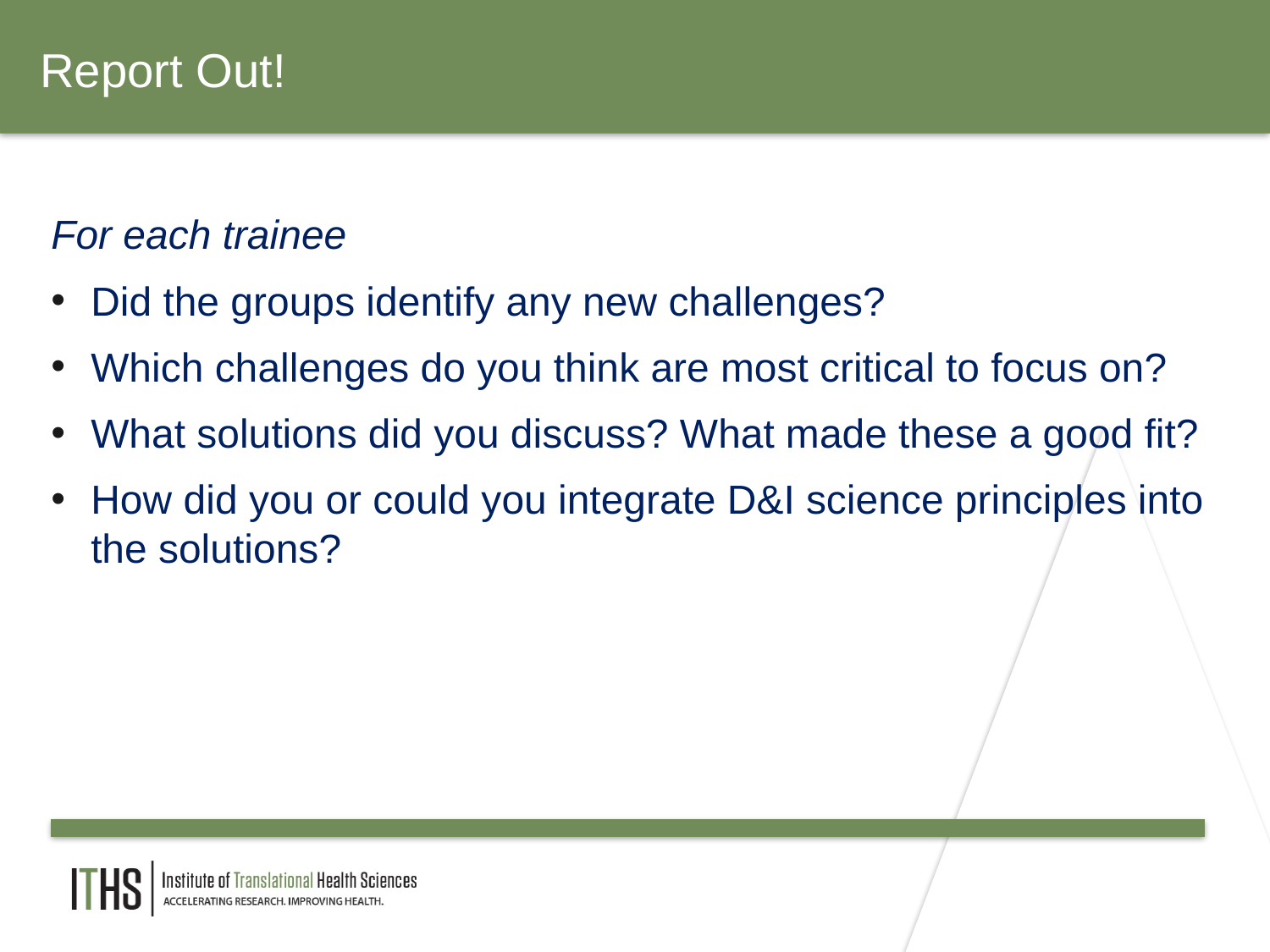

# Report Out!
For each trainee
Did the groups identify any new challenges?
Which challenges do you think are most critical to focus on?
What solutions did you discuss? What made these a good fit?
How did you or could you integrate D&I science principles into the solutions?